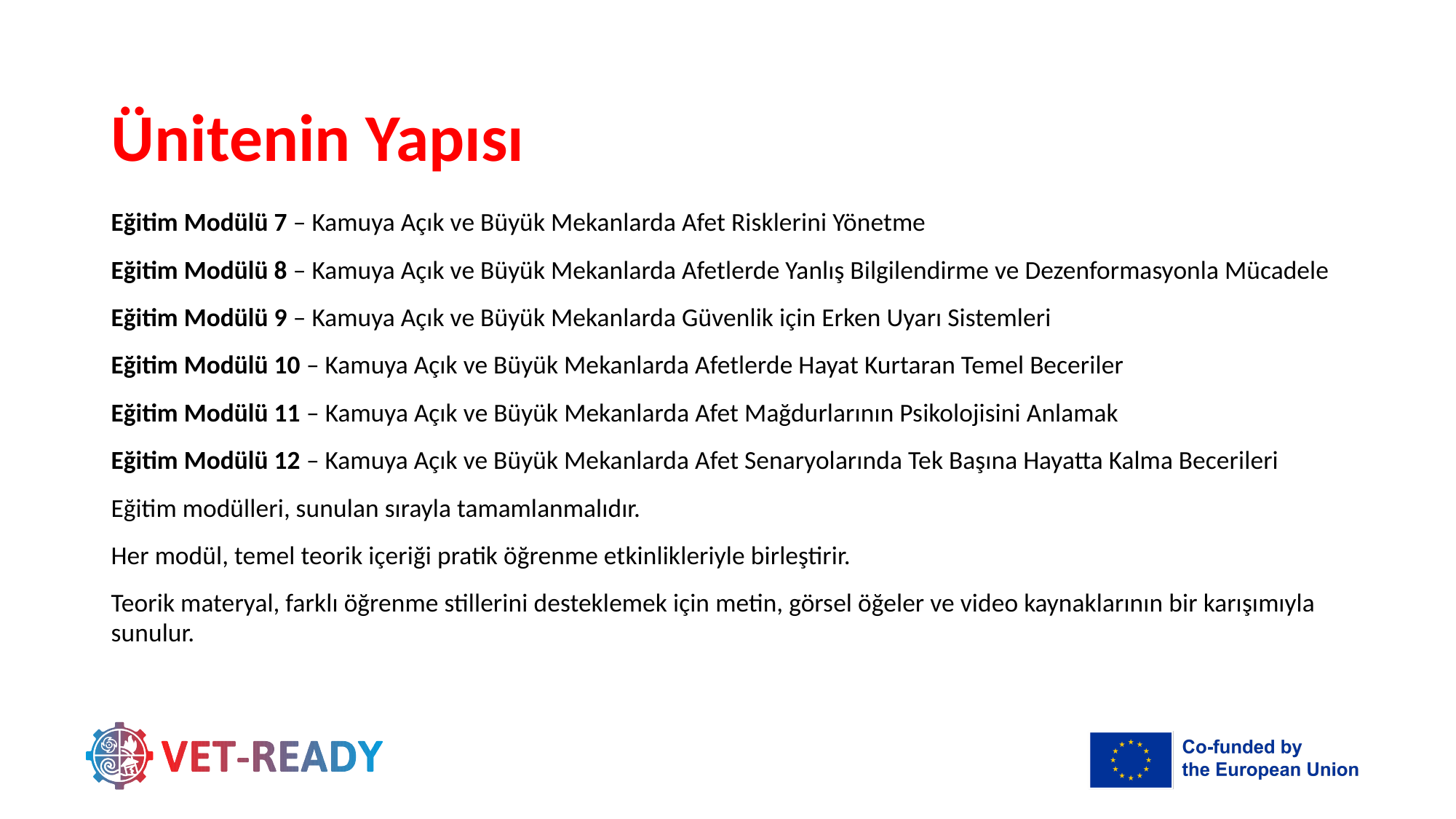

# Ünitenin Yapısı
Eğitim Modülü 7 – Kamuya Açık ve Büyük Mekanlarda Afet Risklerini Yönetme
Eğitim Modülü 8 – Kamuya Açık ve Büyük Mekanlarda Afetlerde Yanlış Bilgilendirme ve Dezenformasyonla Mücadele
Eğitim Modülü 9 – Kamuya Açık ve Büyük Mekanlarda Güvenlik için Erken Uyarı Sistemleri
Eğitim Modülü 10 – Kamuya Açık ve Büyük Mekanlarda Afetlerde Hayat Kurtaran Temel Beceriler
Eğitim Modülü 11 – Kamuya Açık ve Büyük Mekanlarda Afet Mağdurlarının Psikolojisini Anlamak
Eğitim Modülü 12 – Kamuya Açık ve Büyük Mekanlarda Afet Senaryolarında Tek Başına Hayatta Kalma Becerileri
Eğitim modülleri, sunulan sırayla tamamlanmalıdır.
Her modül, temel teorik içeriği pratik öğrenme etkinlikleriyle birleştirir.
Teorik materyal, farklı öğrenme stillerini desteklemek için metin, görsel öğeler ve video kaynaklarının bir karışımıyla sunulur.